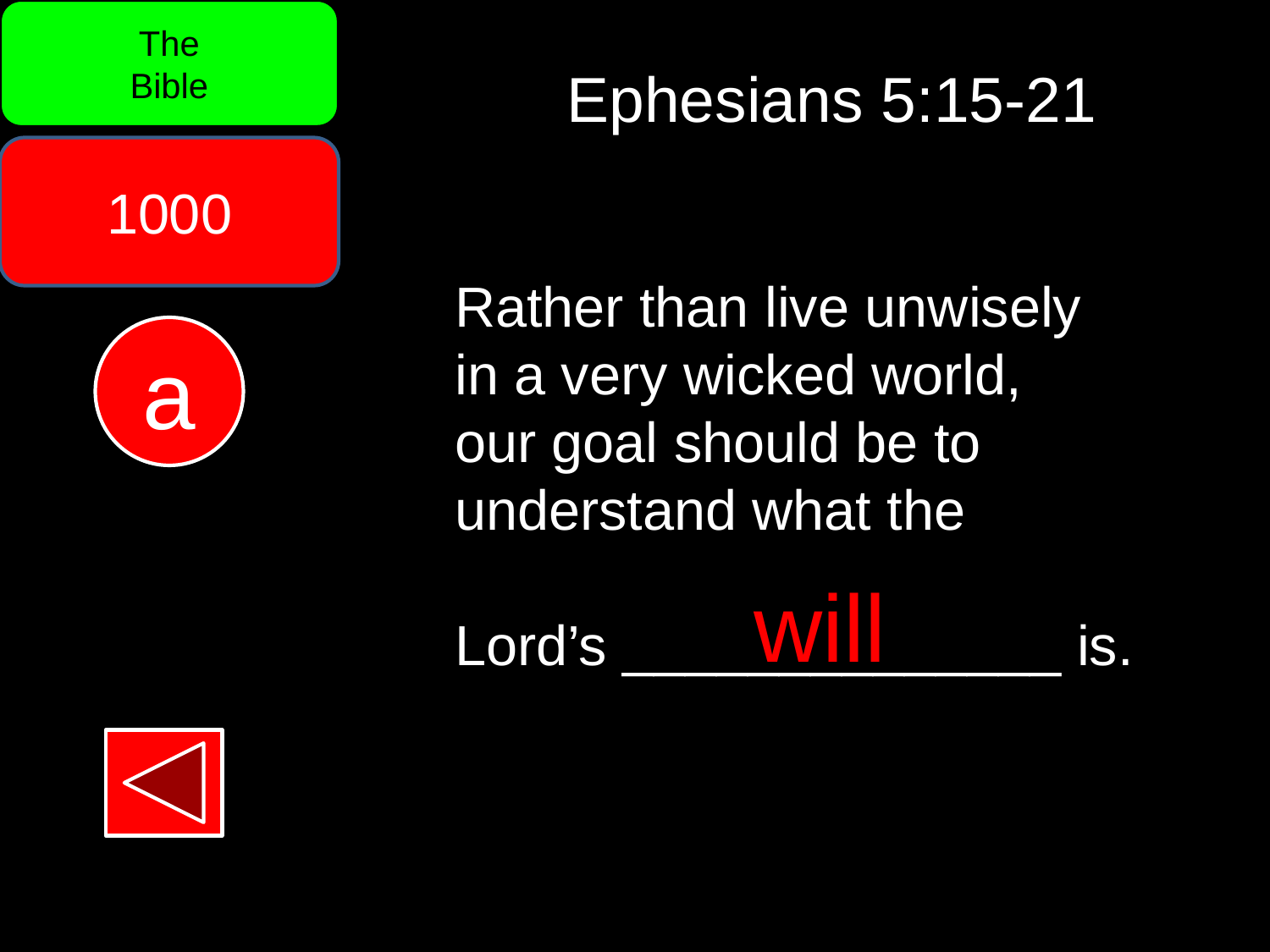

The
Bible
Ephesians 5:15-21
1000
Rather than live unwisely
in a very wicked world,
our goal should be to
understand what the

Lord’s ______________ is.
a
will